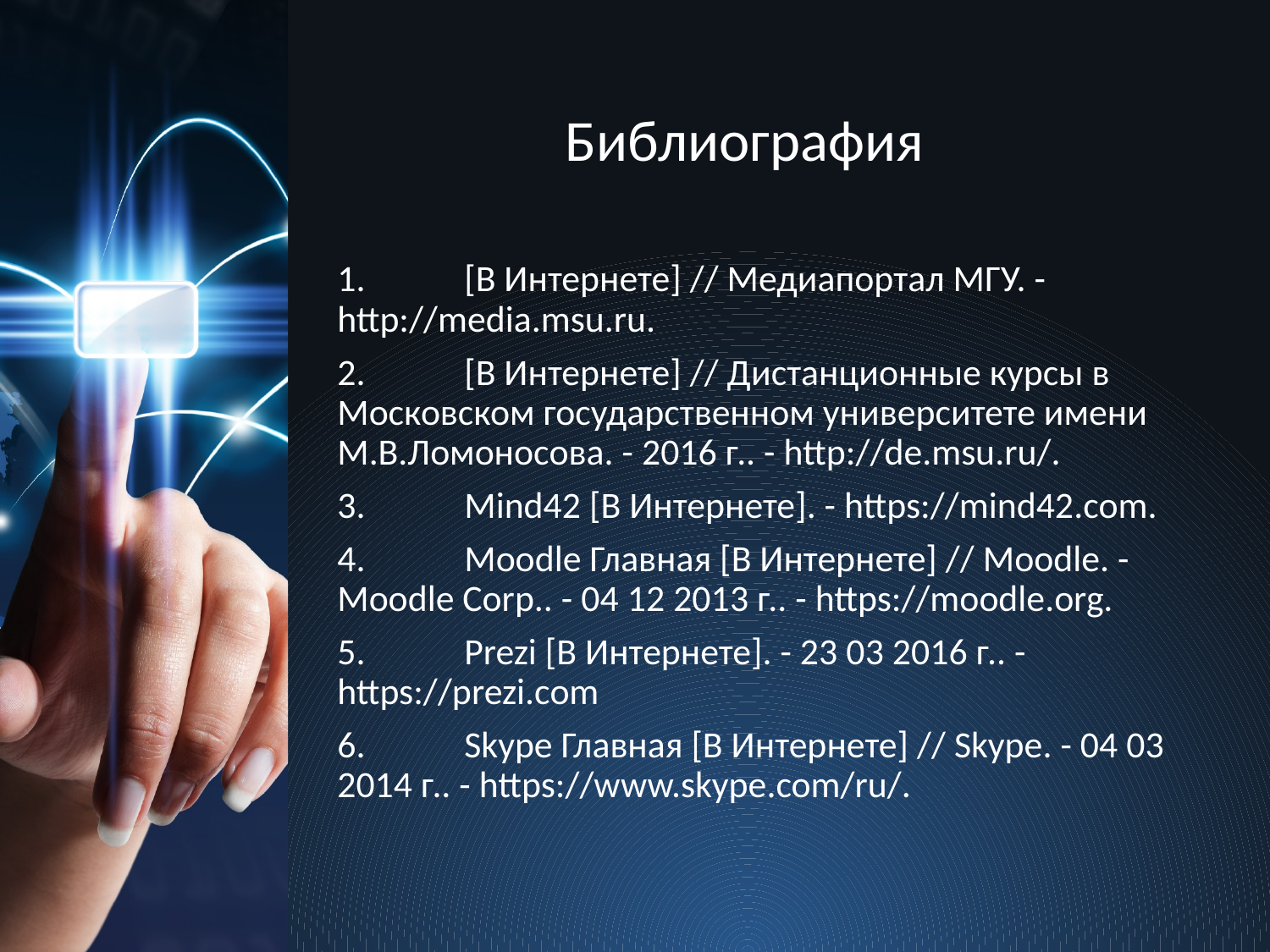

# Библиография
1.	[В Интернете] // Медиапортал МГУ. - http://media.msu.ru.
2.	[В Интернете] // Дистанционные курсы в Московском государственном университете имени М.В.Ломоносова. - 2016 г.. - http://de.msu.ru/.
3.	Mind42 [В Интернете]. - https://mind42.com.
4.	Moodle Главная [В Интернете] // Moodle. - Moodle Corp.. - 04 12 2013 г.. - https://moodle.org.
5.	Prezi [В Интернете]. - 23 03 2016 г.. - https://prezi.com
6.	Skype Главная [В Интернете] // Skype. - 04 03 2014 г.. - https://www.skype.com/ru/.